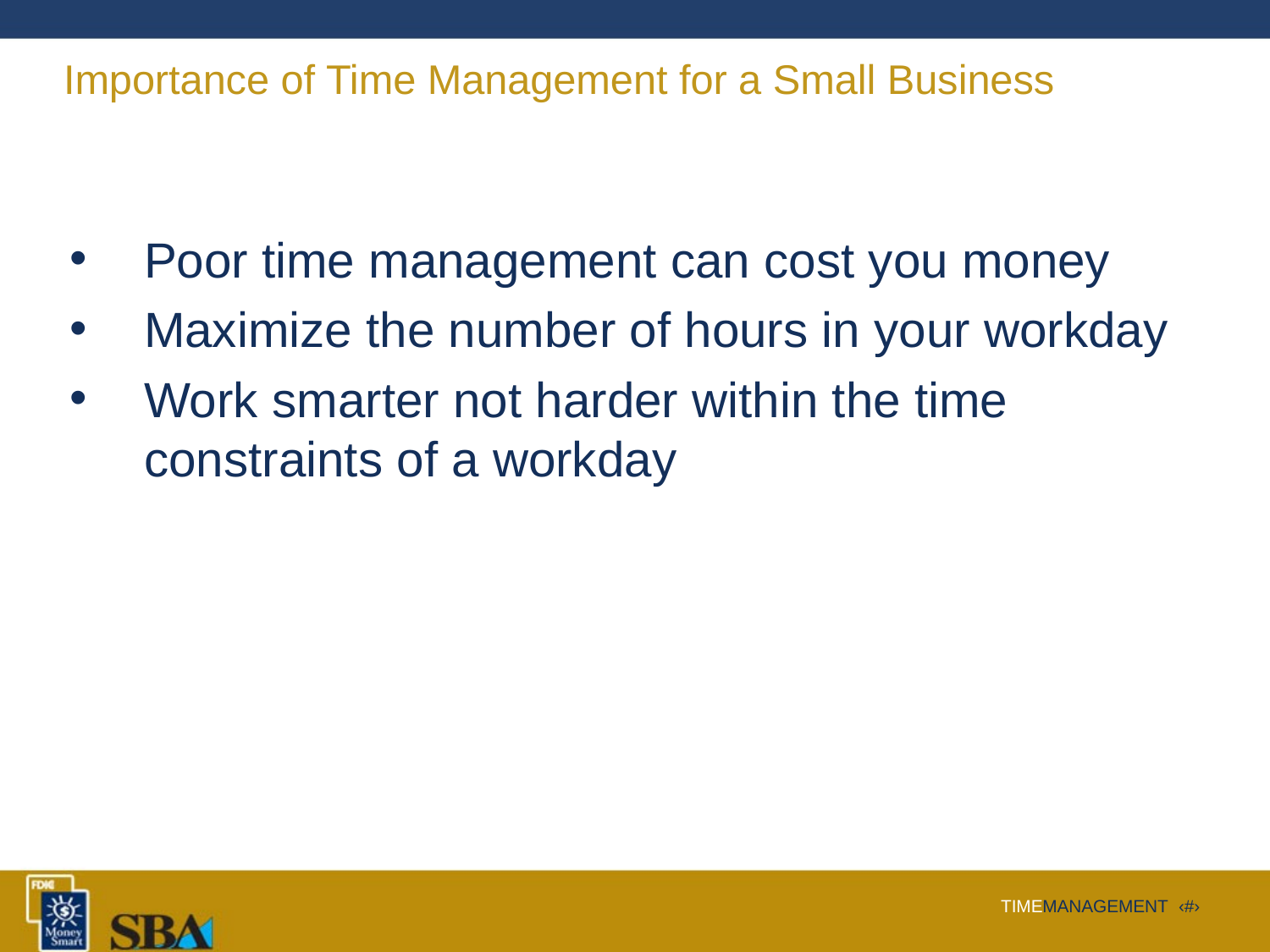

# Importance of Time Management for a Small Business
Poor time management can cost you money
Maximize the number of hours in your workday
Work smarter not harder within the time constraints of a workday